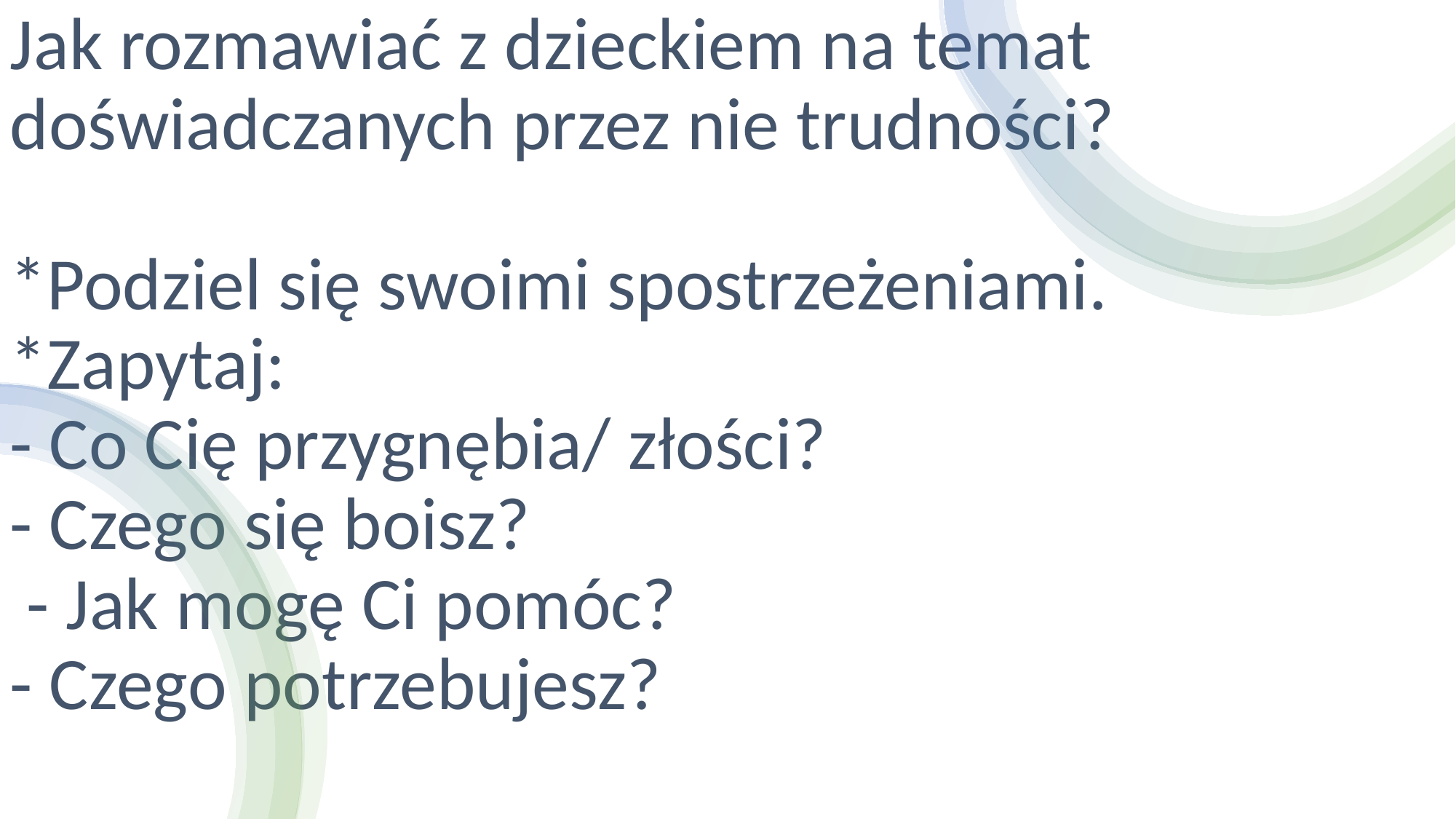

# Jak rozmawiać z dzieckiem na temat doświadczanych przez nie trudności? *Podziel się swoimi spostrzeżeniami. *Zapytaj: - Co Cię przygnębia/ złości? - Czego się boisz?  - Jak mogę Ci pomóc? - Czego potrzebujesz?